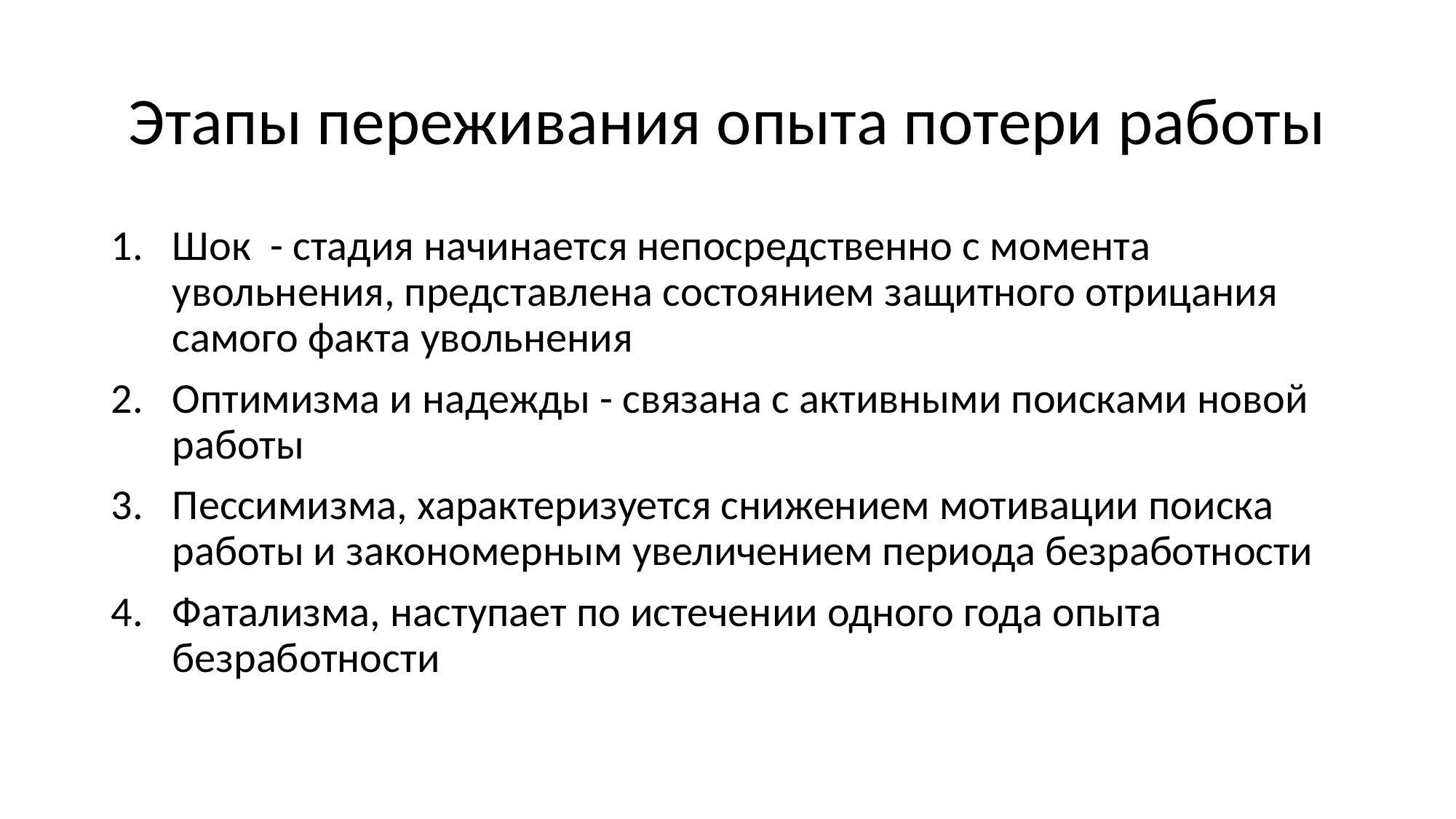

# Этапы переживания опыта потери работы
Шок  - стадия начинается непосредственно с момента увольнения, представлена состоянием защитного отрицания самого факта увольнения
Оптимизма и надежды - связана с активными поисками новой работы
Пессимизма, характеризуется снижением мотивации поиска работы и закономерным увеличением периода безработности
Фатализма, наступает по истечении одного года опыта безработности